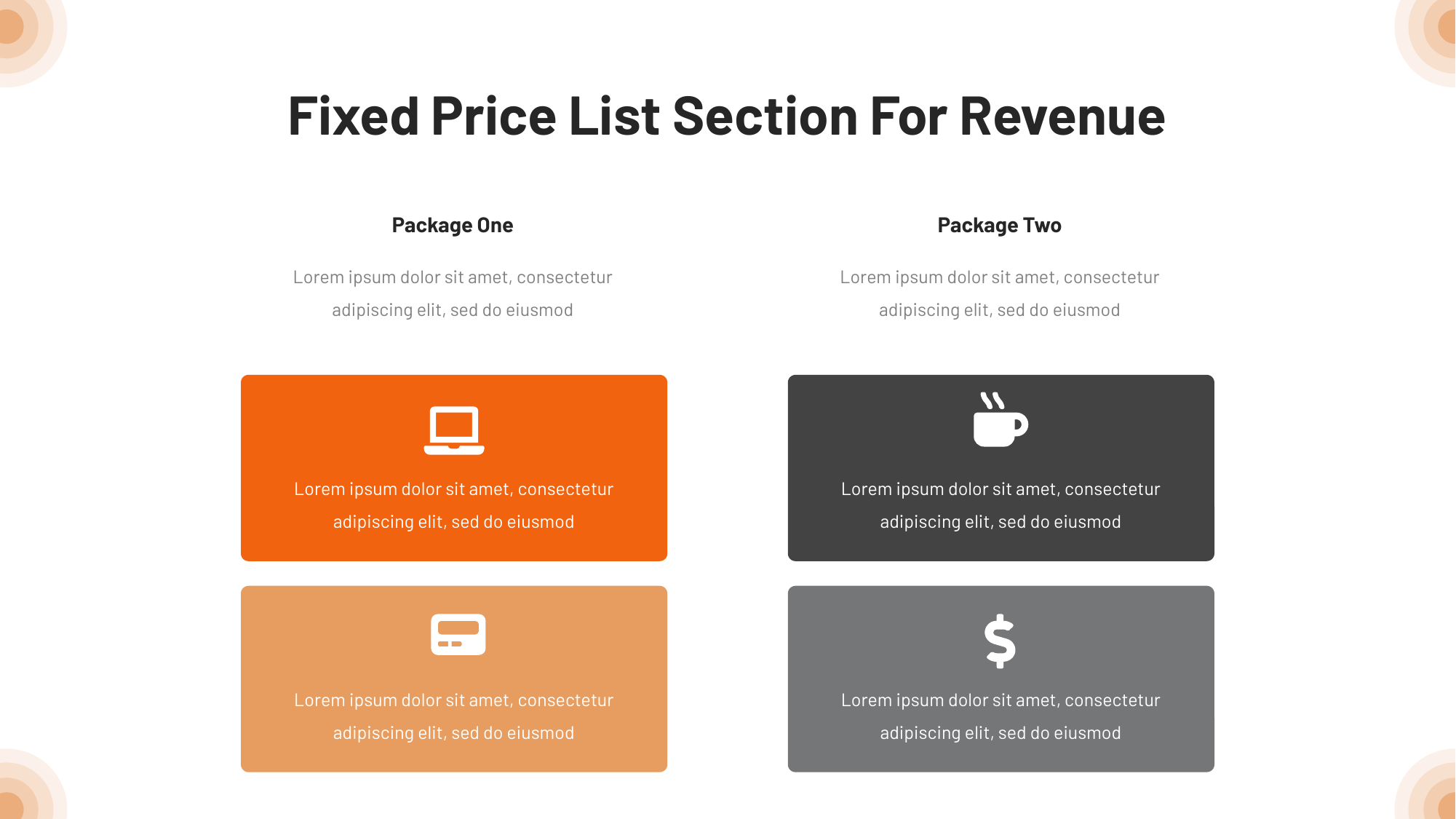

Fixed Price List Section For Revenue
Package One
Package Two
Lorem ipsum dolor sit amet, consectetur adipiscing elit, sed do eiusmod
Lorem ipsum dolor sit amet, consectetur adipiscing elit, sed do eiusmod

Lorem ipsum dolor sit amet, consectetur adipiscing elit, sed do eiusmod
Lorem ipsum dolor sit amet, consectetur adipiscing elit, sed do eiusmod

Lorem ipsum dolor sit amet, consectetur adipiscing elit, sed do eiusmod
Lorem ipsum dolor sit amet, consectetur adipiscing elit, sed do eiusmod